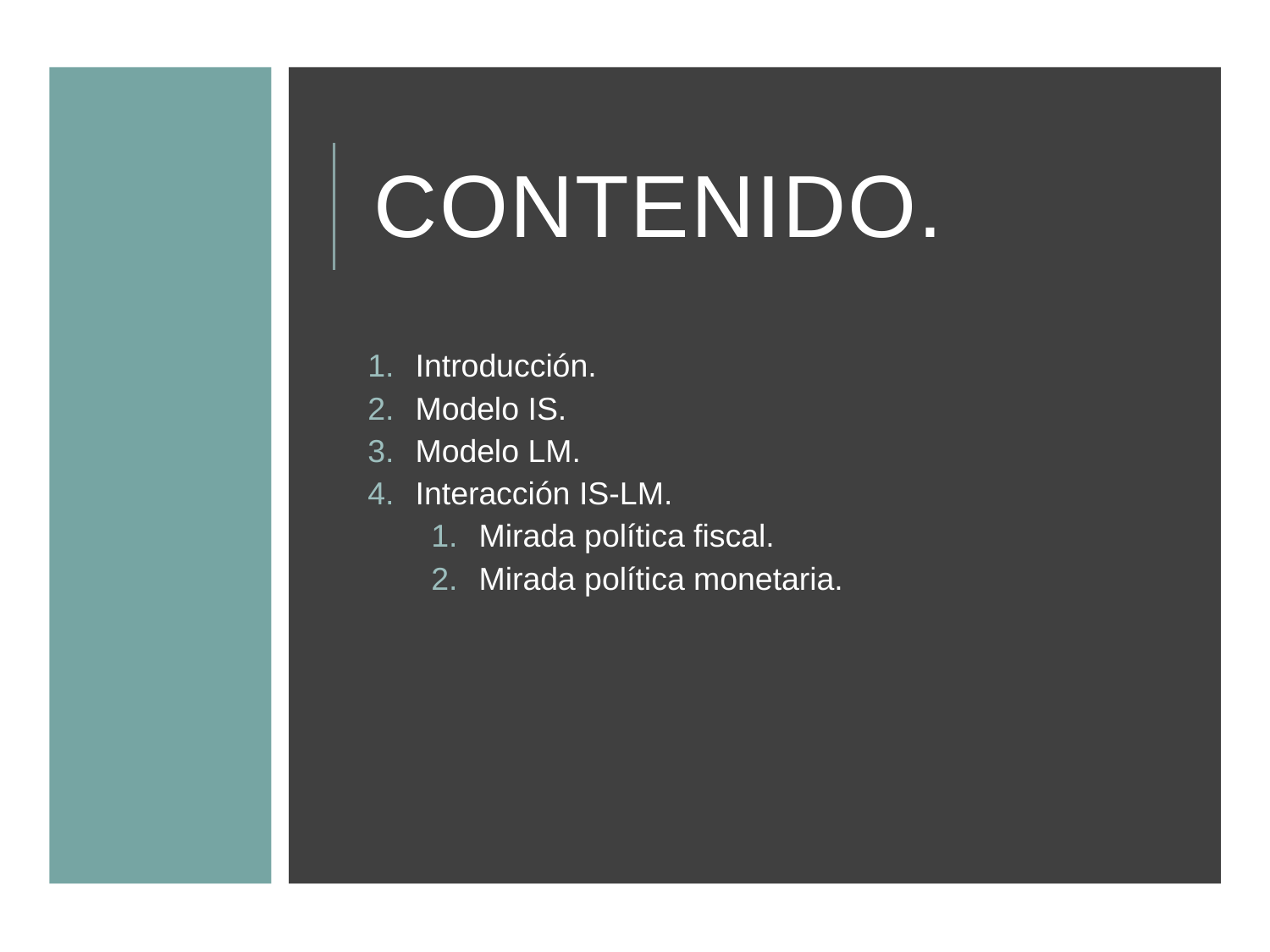

Contenido.
Introducción.
Modelo IS.
Modelo LM.
Interacción IS-LM.
Mirada política fiscal.
Mirada política monetaria.